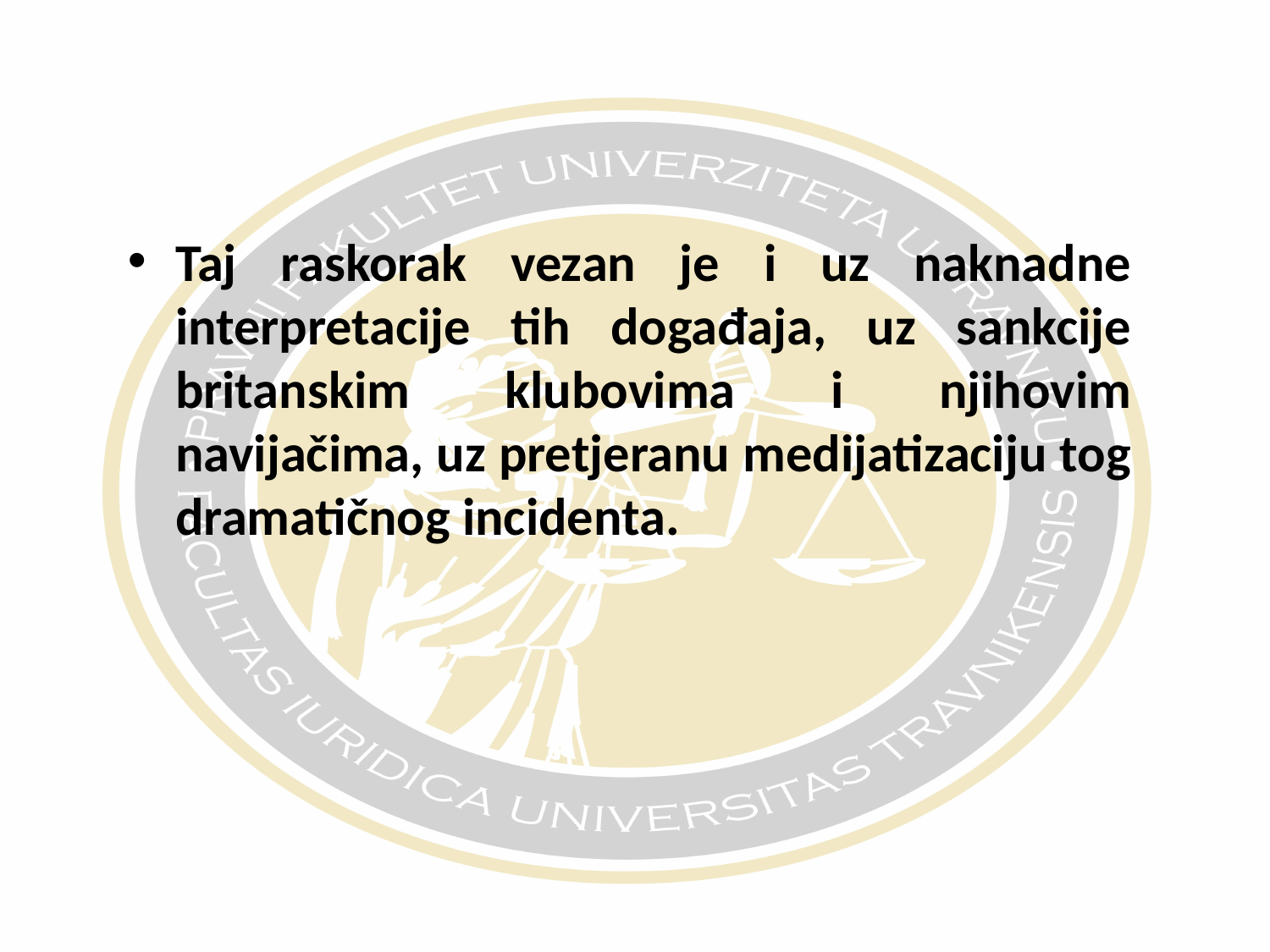

#
Taj raskorak vezan je i uz naknadne interpretacije tih događaja, uz sankcije britanskim klubovima i njihovim navijačima, uz pretjeranu medijatizaciju tog dramatičnog incidenta.